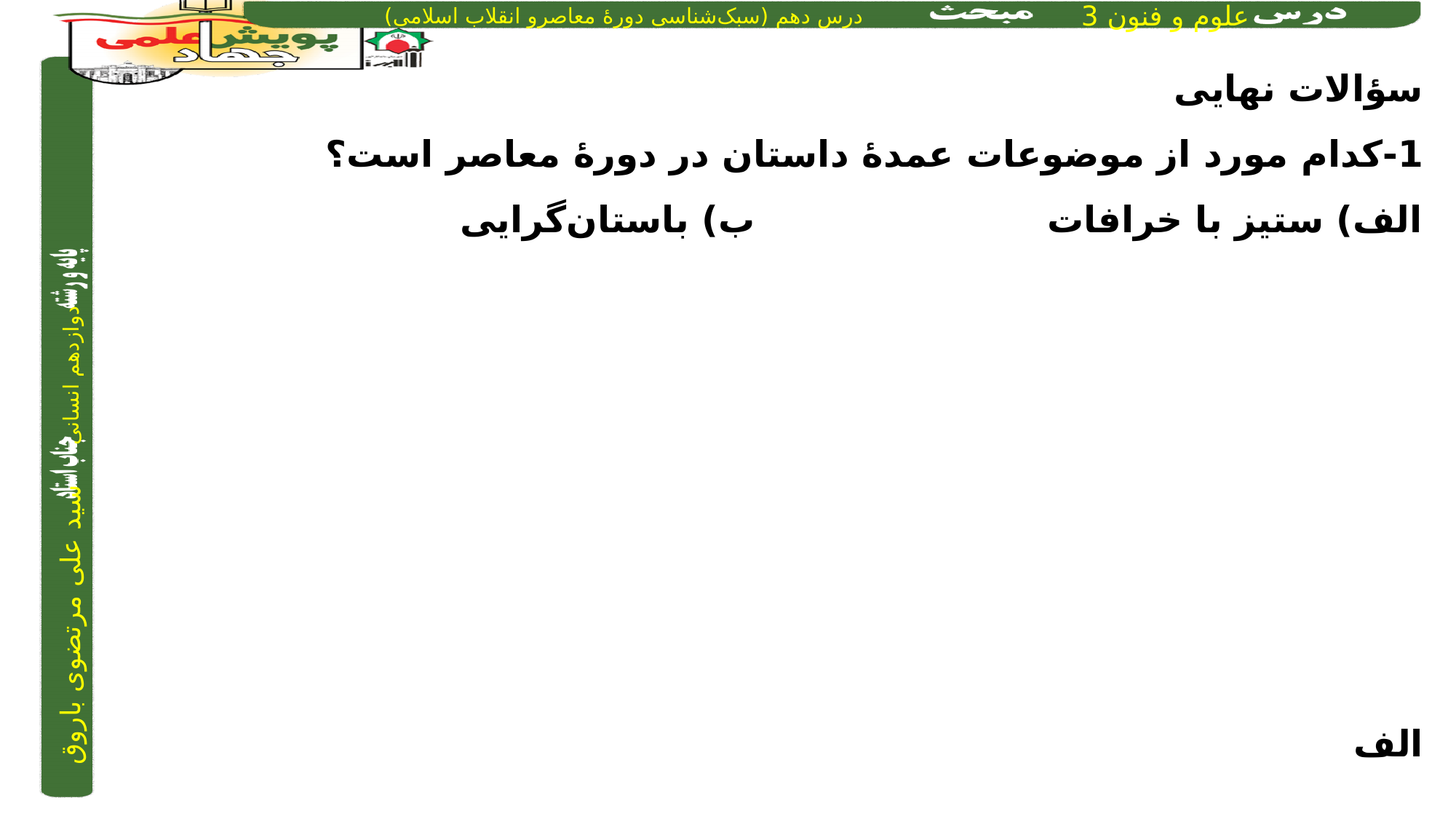

سؤالات نهایی
1-کدام مورد از موضوعات عمدۀ داستان در دورۀ معاصر است؟
الف) ستیز با خرافات                       ب) باستان‌گرایی

الف